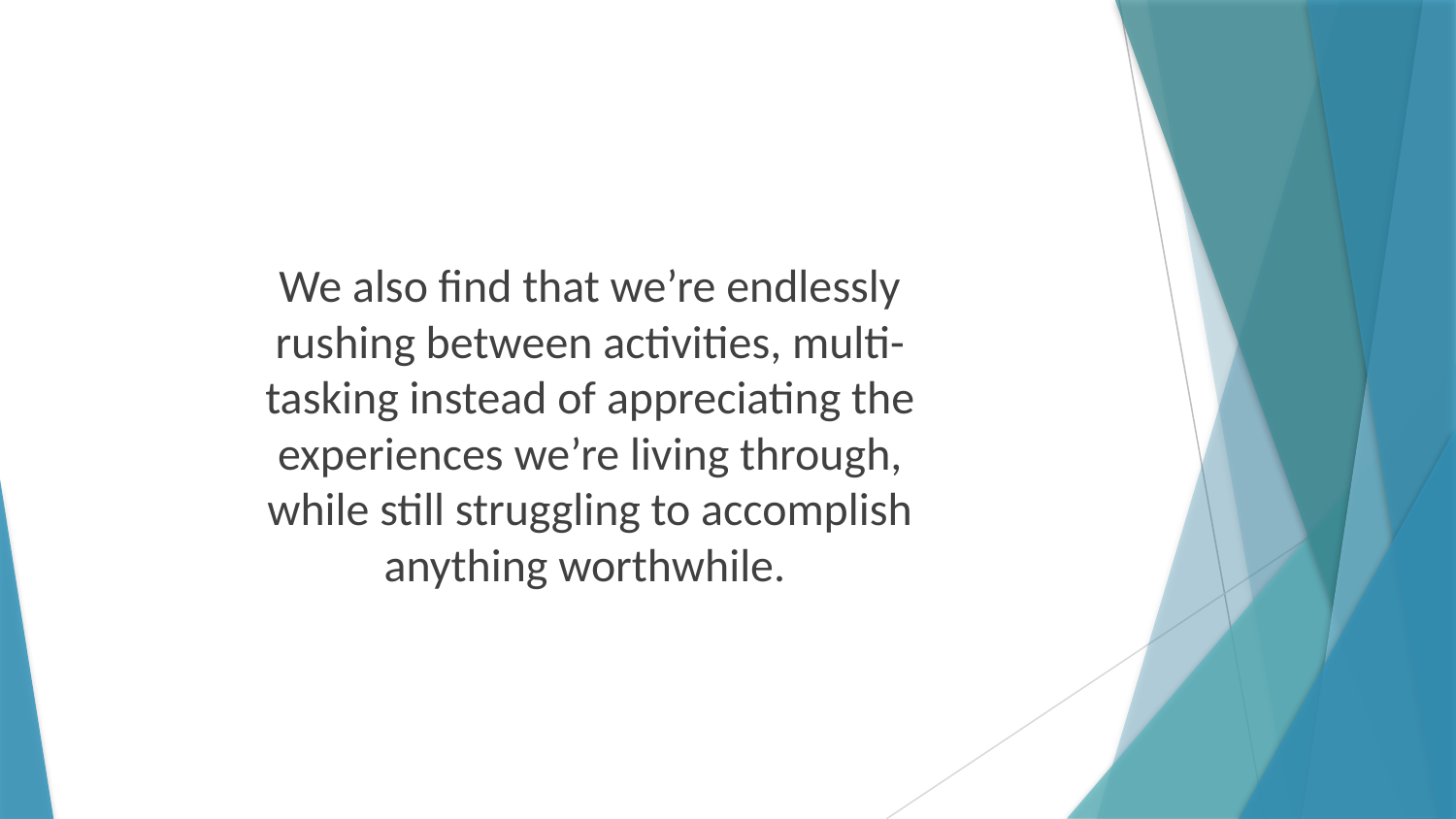

We also find that we’re endlessly rushing between activities, multi-tasking instead of appreciating the experiences we’re living through, while still struggling to accomplish anything worthwhile.